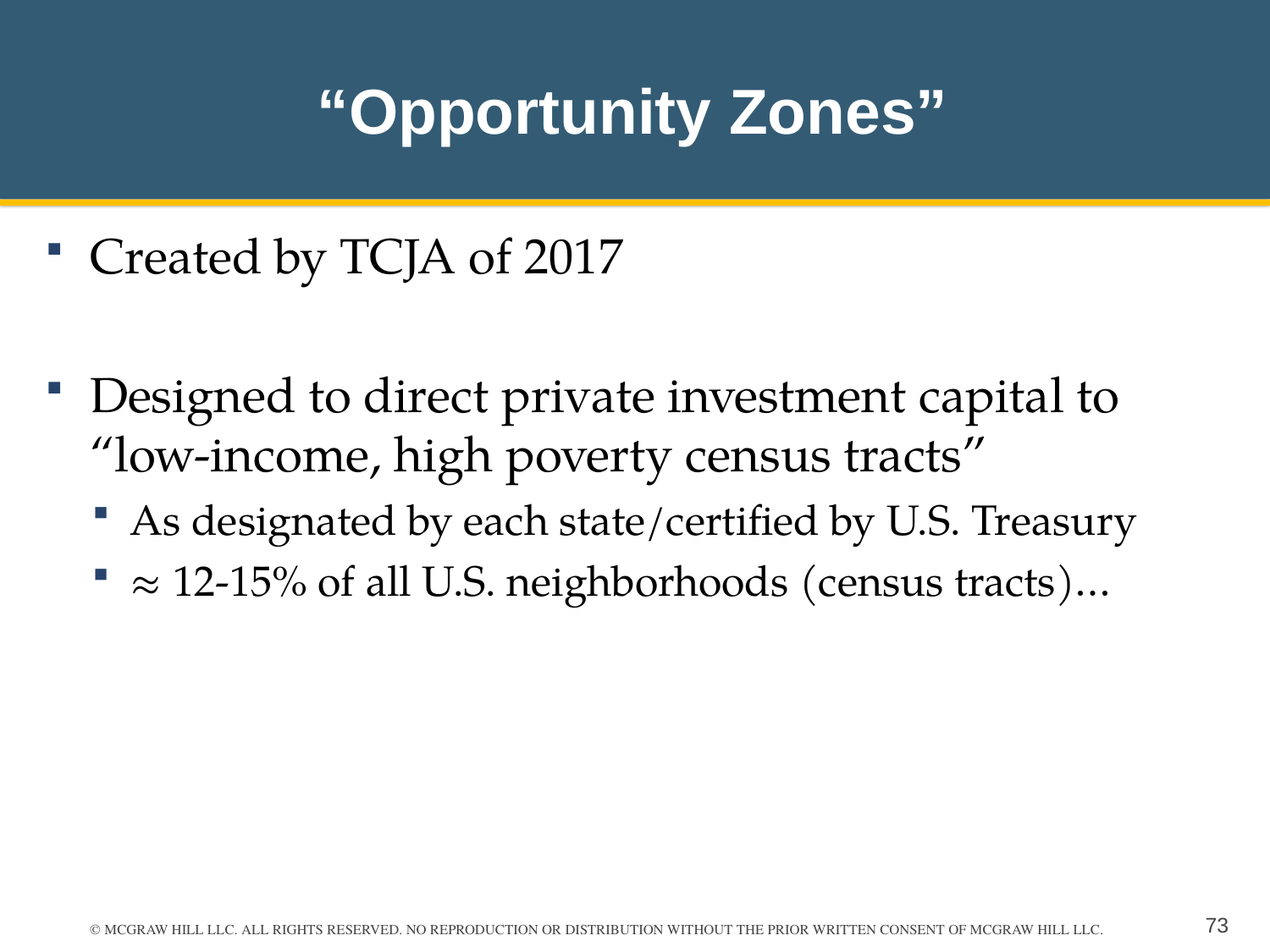

# “Opportunity Zones”
Created by TCJA of 2017

Designed to direct private investment capital to “low-income, high poverty census tracts”
As designated by each state/certified by U.S. Treasury
≈ 12-15% of all U.S. neighborhoods (census tracts)…
© MCGRAW HILL LLC. ALL RIGHTS RESERVED. NO REPRODUCTION OR DISTRIBUTION WITHOUT THE PRIOR WRITTEN CONSENT OF MCGRAW HILL LLC.
73